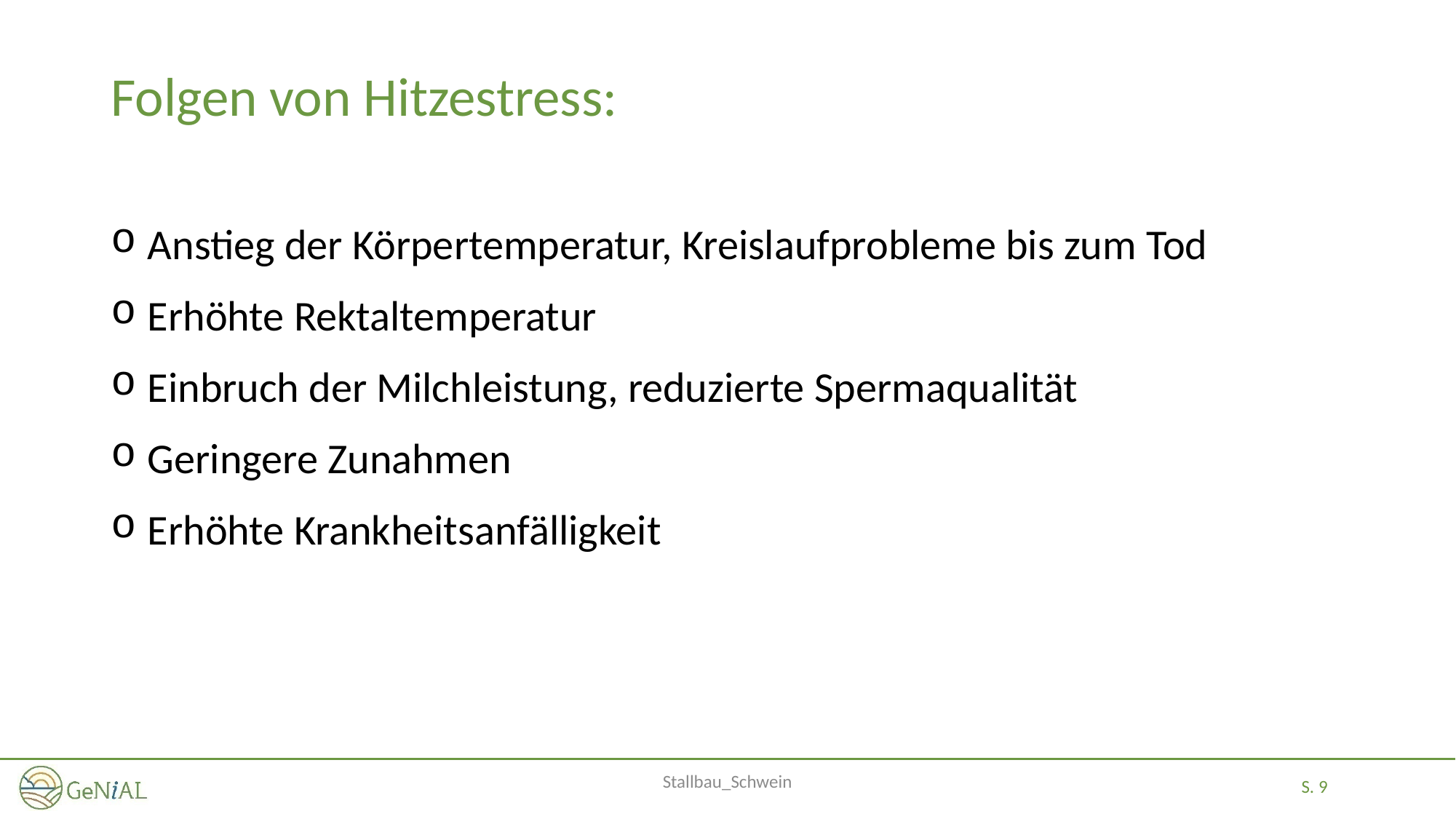

# Folgen von Hitzestress:

 Anstieg der Körpertemperatur, Kreislaufprobleme bis zum Tod

 Erhöhte Rektaltemperatur

 Einbruch der Milchleistung, reduzierte Spermaqualität

 Geringere Zunahmen

 Erhöhte Krankheitsanfälligkeit

Stallbau_Schwein